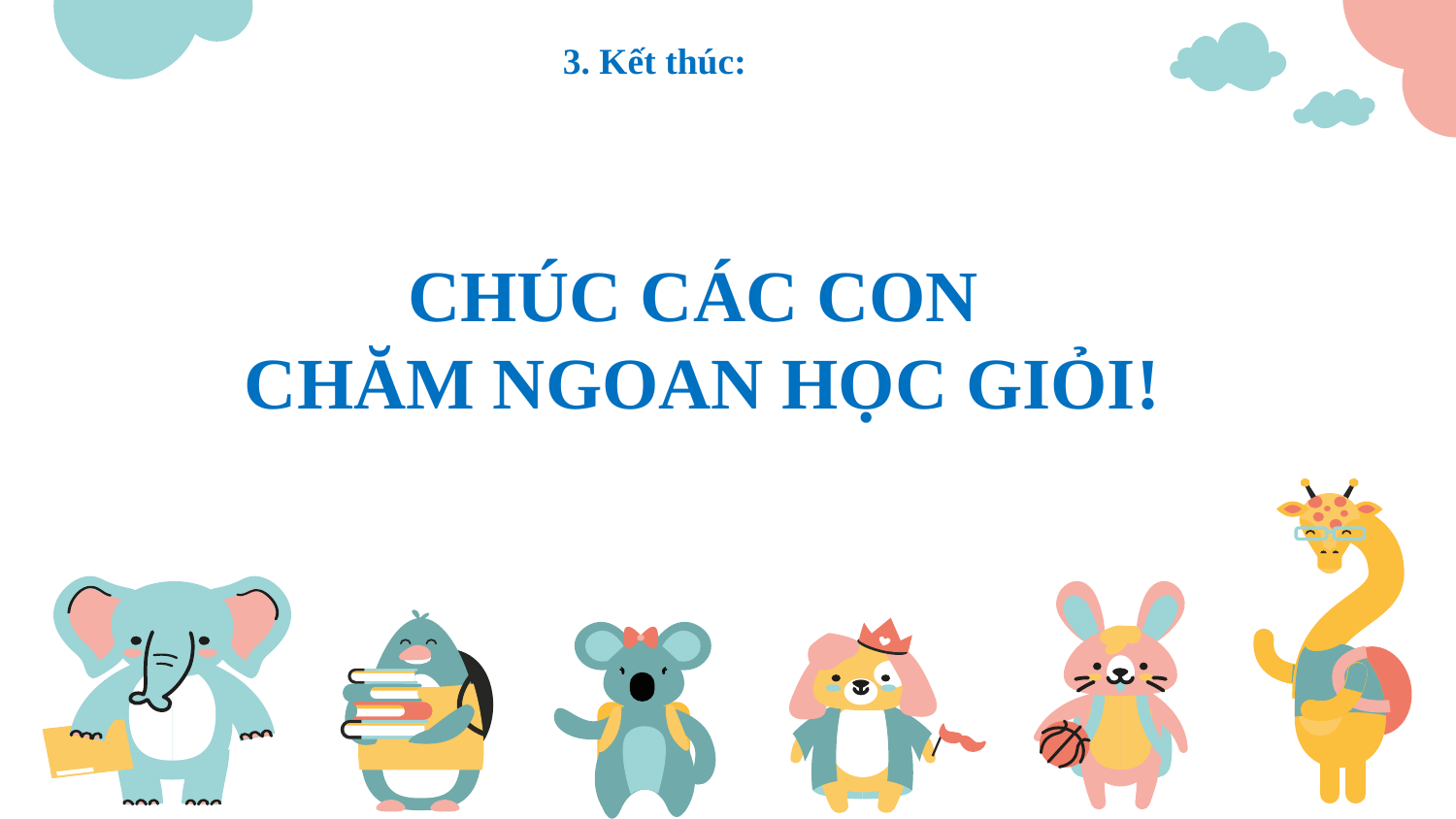

3. Kết thúc:

CHÚC CÁC CON
 CHĂM NGOAN HỌC GIỎI!